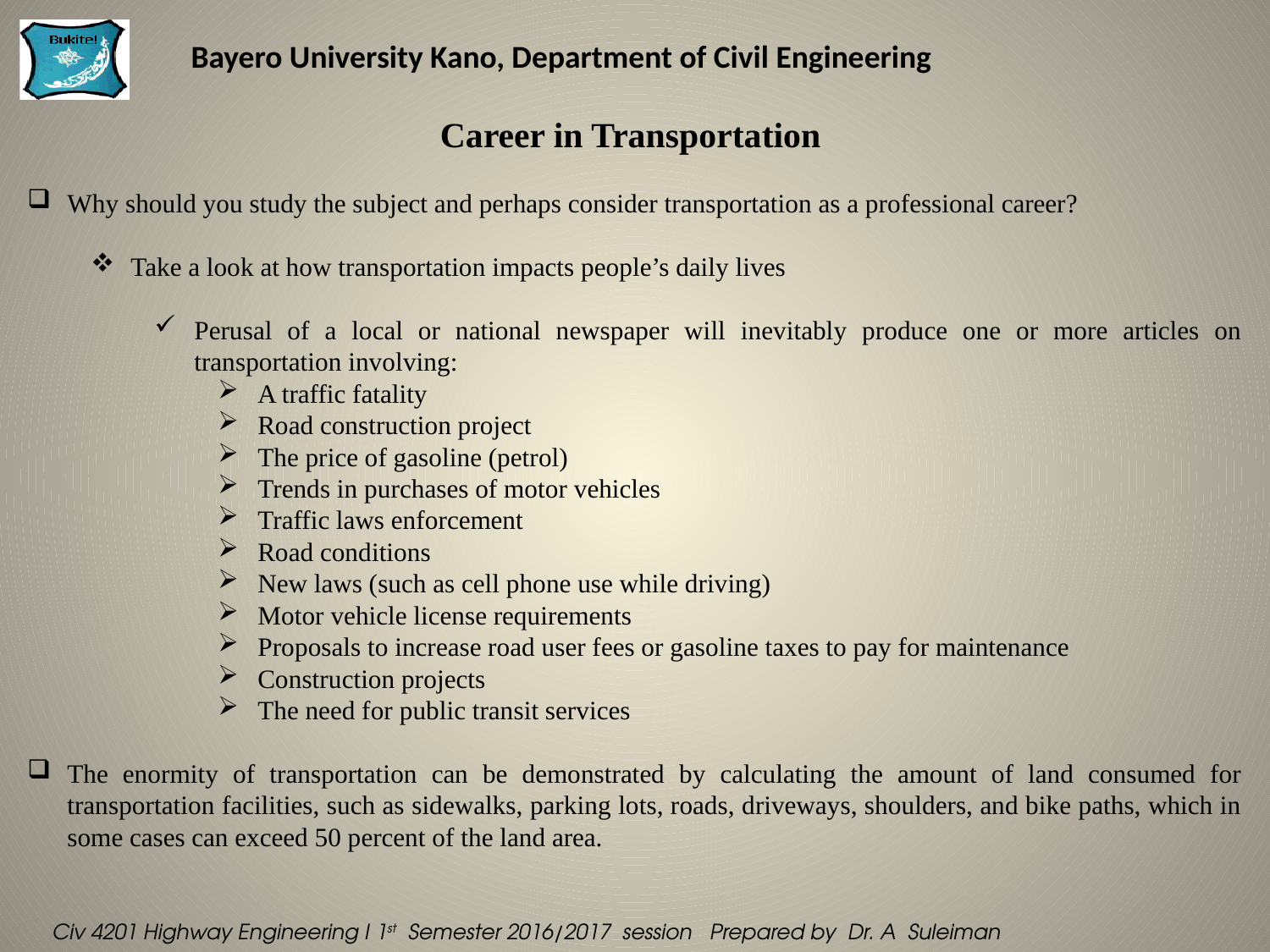

Career in Transportation

Why should you study the subject and perhaps consider transportation as a professional career?

Take a look at how transportation impacts people’s daily lives

Perusal of a local or national newspaper will inevitably produce one or more articles on transportation involving:
A traffic fatality
Road construction project
The price of gasoline (petrol)
Trends in purchases of motor vehicles
Traffic laws enforcement
Road conditions
New laws (such as cell phone use while driving)
Motor vehicle license requirements
Proposals to increase road user fees or gasoline taxes to pay for maintenance
Construction projects
The need for public transit services

The enormity of transportation can be demonstrated by calculating the amount of land consumed for transportation facilities, such as sidewalks, parking lots, roads, driveways, shoulders, and bike paths, which in some cases can exceed 50 percent of the land area.